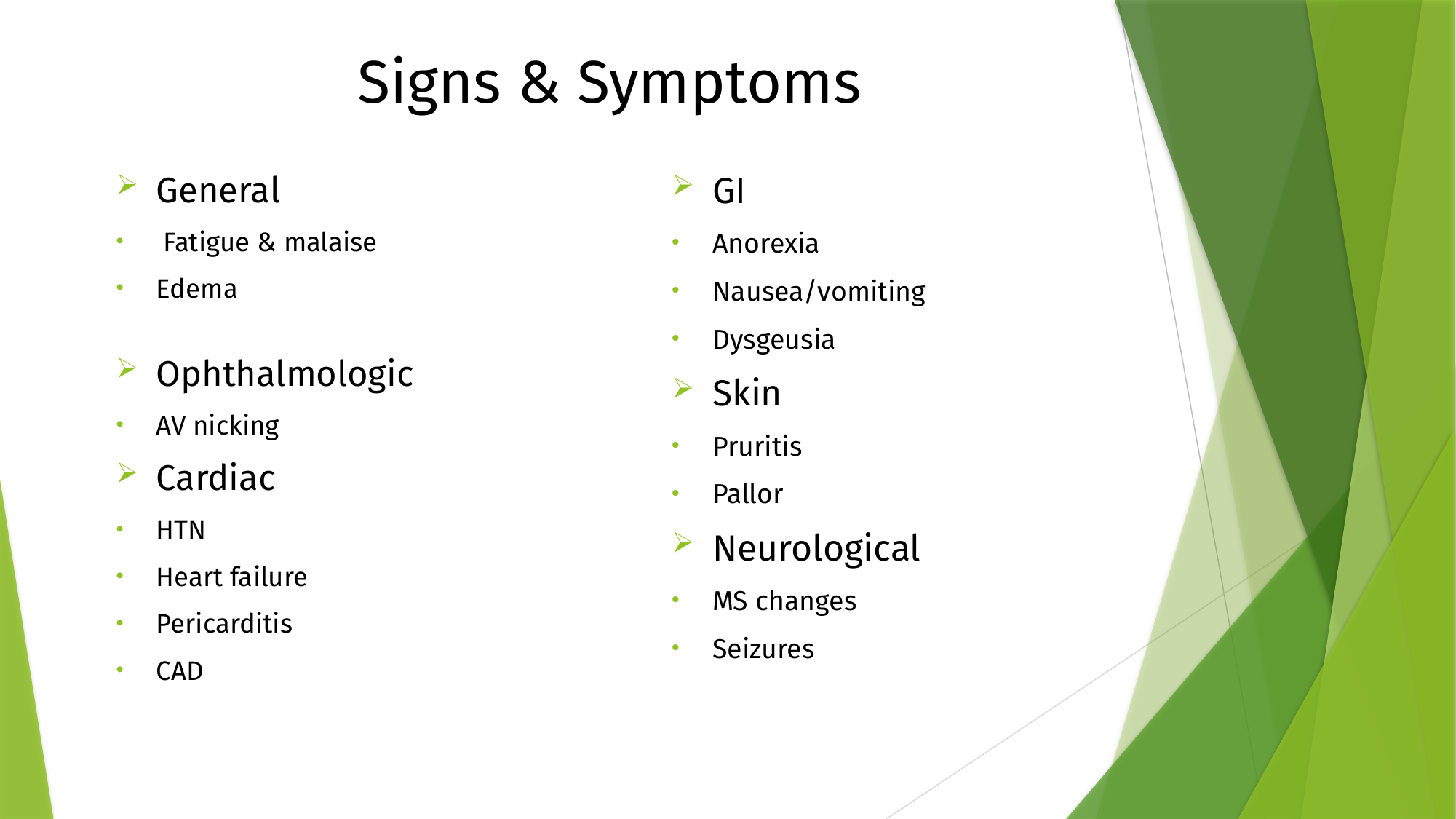

# Signs & Symptoms
General
 Fatigue & malaise
Edema
Ophthalmologic
AV nicking
Cardiac
HTN
Heart failure
Pericarditis
CAD

GI
Anorexia
Nausea/vomiting
Dysgeusia
Skin
Pruritis
Pallor
Neurological
MS changes
Seizures